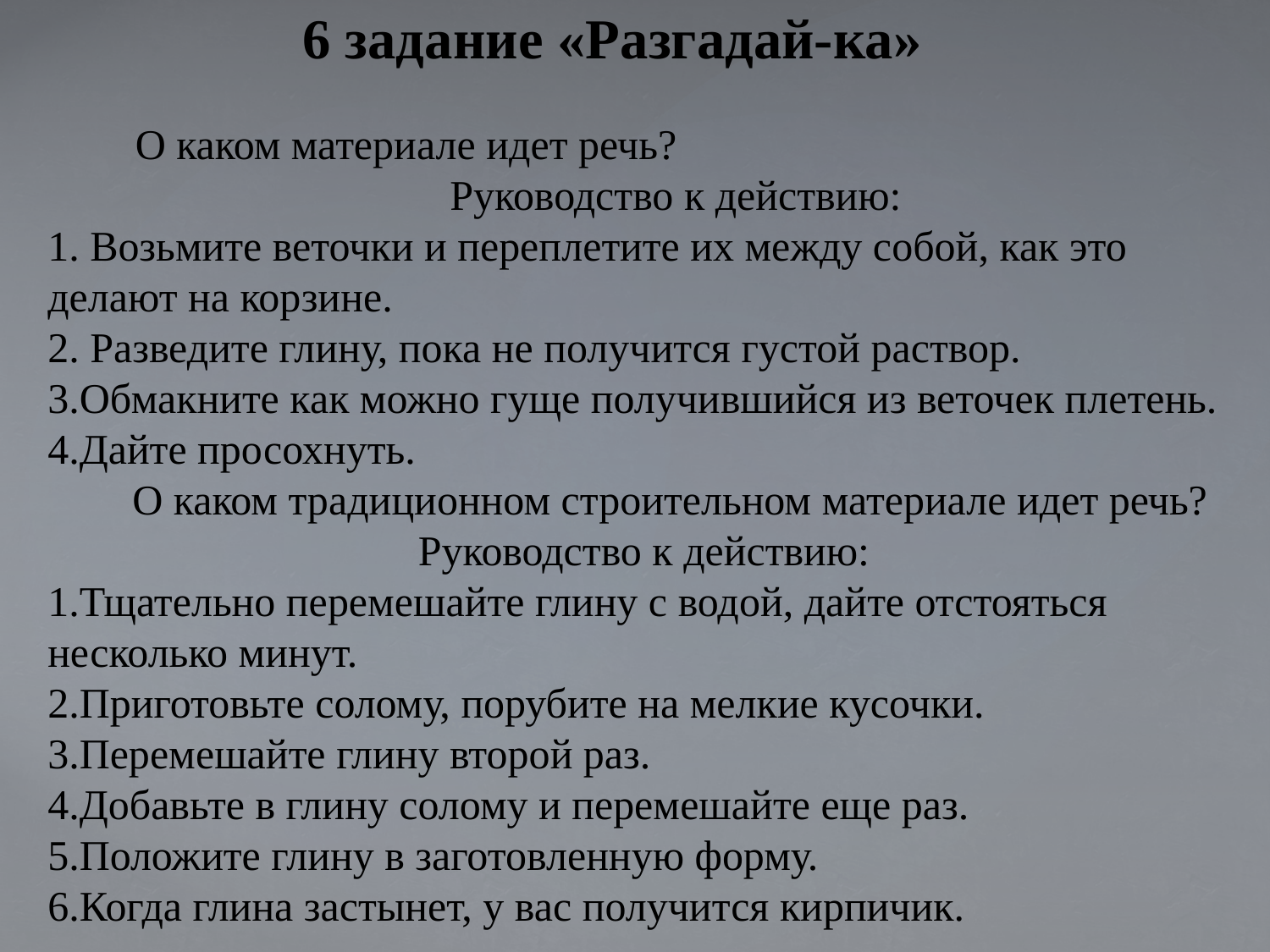

# 6 задание «Разгадай-ка» О каком материале идет речь? Руководство к действию: 1. Возьмите веточки и переплетите их между собой, как это делают на корзине. 2. Разведите глину, пока не получится густой раствор. 3.Обмакните как можно гуще получившийся из веточек плетень. 4.Дайте просохнуть. О каком традиционном строительном материале идет речь? Руководство к действию: 1.Тщательно перемешайте глину с водой, дайте отстояться несколько минут. 2.Приготовьте солому, порубите на мелкие кусочки. 3.Перемешайте глину второй раз. 4.Добавьте в глину солому и перемешайте еще раз. 5.Положите глину в заготовленную форму. 6.Когда глина застынет, у вас получится кирпичик.